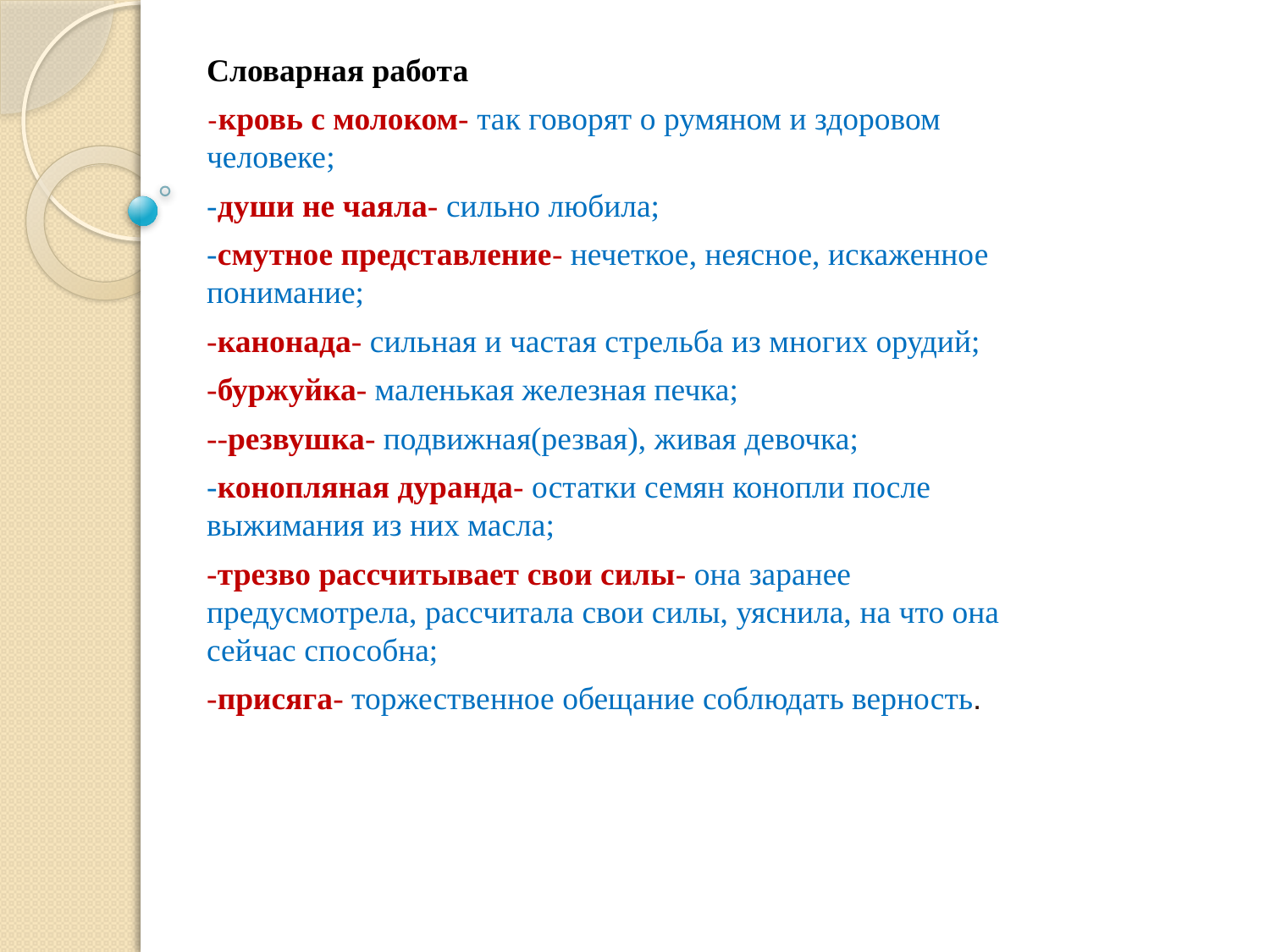

Словарная работа
-кровь с молоком- так говорят о румяном и здоровом человеке;
-души не чаяла- сильно любила;
-смутное представление- нечеткое, неясное, искаженное понимание;
-канонада- сильная и частая стрельба из многих орудий;
-буржуйка- маленькая железная печка;
--резвушка- подвижная(резвая), живая девочка;
-конопляная дуранда- остатки семян конопли после выжимания из них масла;
-трезво рассчитывает свои силы- она заранее предусмотрела, рассчитала свои силы, уяснила, на что она сейчас способна;
-присяга- торжественное обещание соблюдать верность.

#